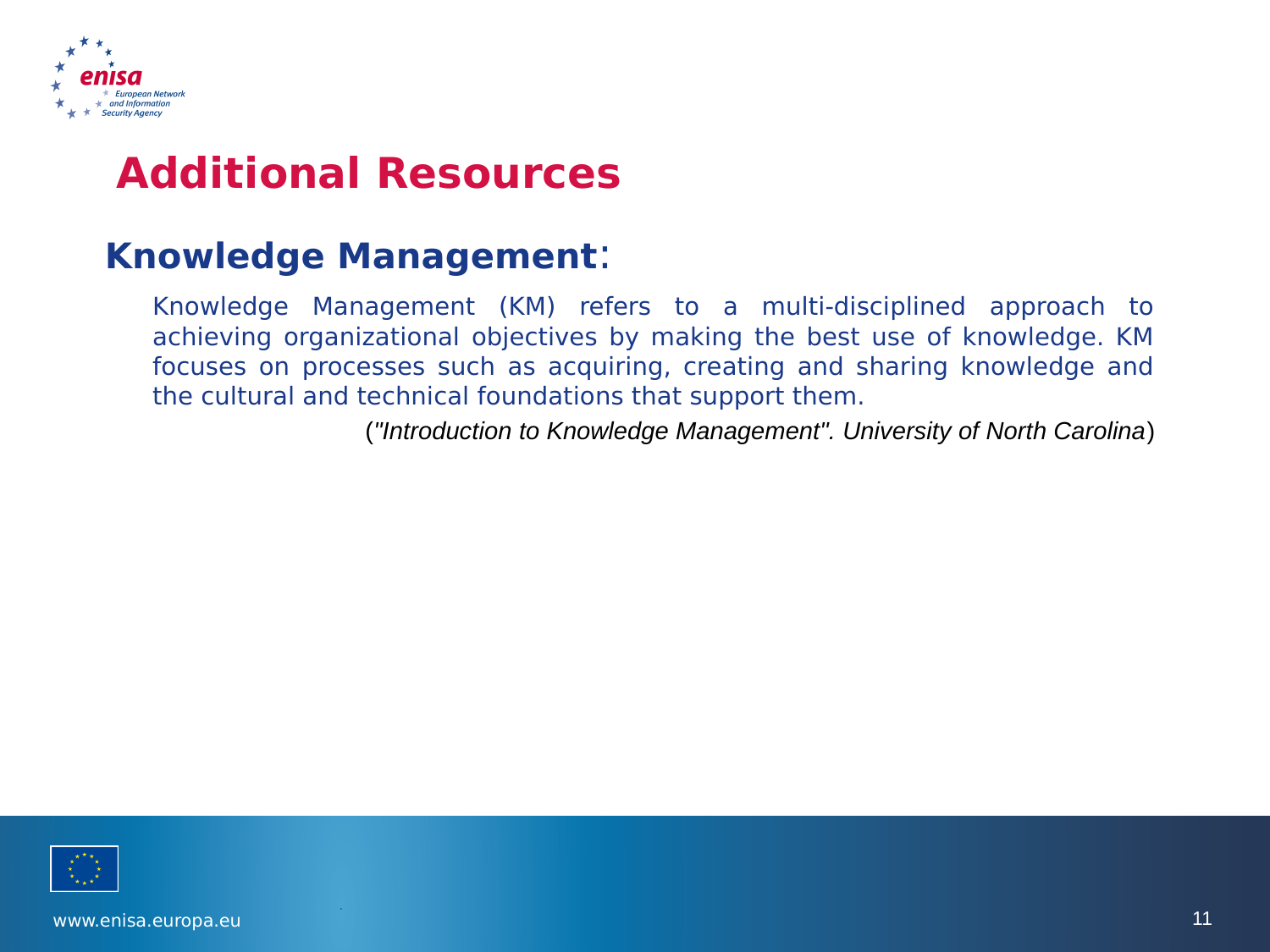

# Additional Resources
Knowledge Management:
	Knowledge Management (KM) refers to a multi-disciplined approach to achieving organizational objectives by making the best use of knowledge. KM focuses on processes such as acquiring, creating and sharing knowledge and the cultural and technical foundations that support them.
	("Introduction to Knowledge Management". University of North Carolina)